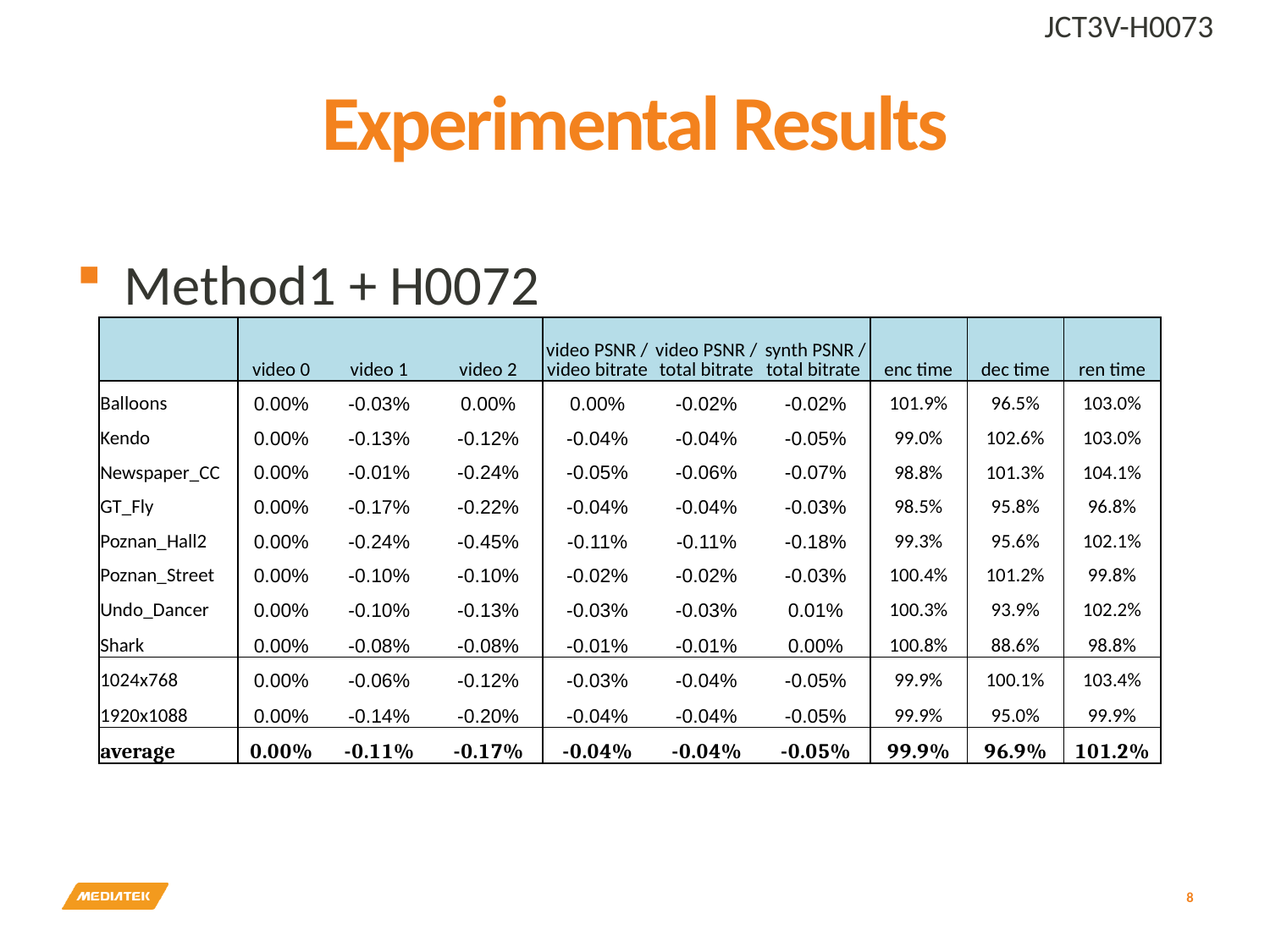

JCT3V-H0073

# Experimental Results
Method1 + H0072
|  | video 0 | video 1 | video 2 | video PSNR / video bitrate | video PSNR / total bitrate | synth PSNR / total bitrate | enc time | dec time | ren time |
| --- | --- | --- | --- | --- | --- | --- | --- | --- | --- |
| Balloons | 0.00% | -0.03% | 0.00% | 0.00% | -0.02% | -0.02% | 101.9% | 96.5% | 103.0% |
| Kendo | 0.00% | -0.13% | -0.12% | -0.04% | -0.04% | -0.05% | 99.0% | 102.6% | 103.0% |
| Newspaper\_CC | 0.00% | -0.01% | -0.24% | -0.05% | -0.06% | -0.07% | 98.8% | 101.3% | 104.1% |
| GT\_Fly | 0.00% | -0.17% | -0.22% | -0.04% | -0.04% | -0.03% | 98.5% | 95.8% | 96.8% |
| Poznan\_Hall2 | 0.00% | -0.24% | -0.45% | -0.11% | -0.11% | -0.18% | 99.3% | 95.6% | 102.1% |
| Poznan\_Street | 0.00% | -0.10% | -0.10% | -0.02% | -0.02% | -0.03% | 100.4% | 101.2% | 99.8% |
| Undo\_Dancer | 0.00% | -0.10% | -0.13% | -0.03% | -0.03% | 0.01% | 100.3% | 93.9% | 102.2% |
| Shark | 0.00% | -0.08% | -0.08% | -0.01% | -0.01% | 0.00% | 100.8% | 88.6% | 98.8% |
| 1024x768 | 0.00% | -0.06% | -0.12% | -0.03% | -0.04% | -0.05% | 99.9% | 100.1% | 103.4% |
| 1920x1088 | 0.00% | -0.14% | -0.20% | -0.04% | -0.04% | -0.05% | 99.9% | 95.0% | 99.9% |
| average | 0.00% | -0.11% | -0.17% | -0.04% | -0.04% | -0.05% | 99.9% | 96.9% | 101.2% |
8